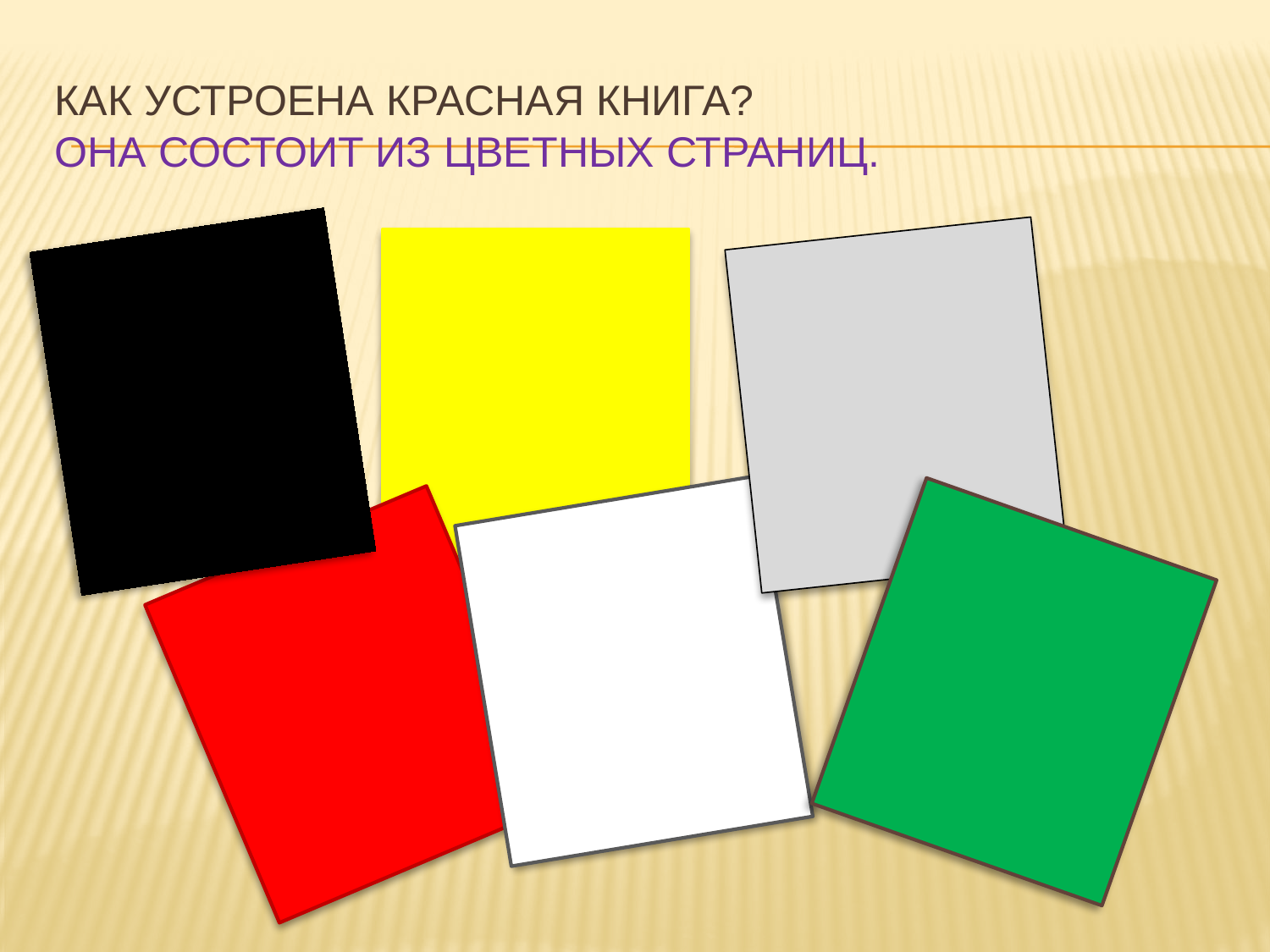

# Как устроена Красная книга? Она состоит из цветных страниц.